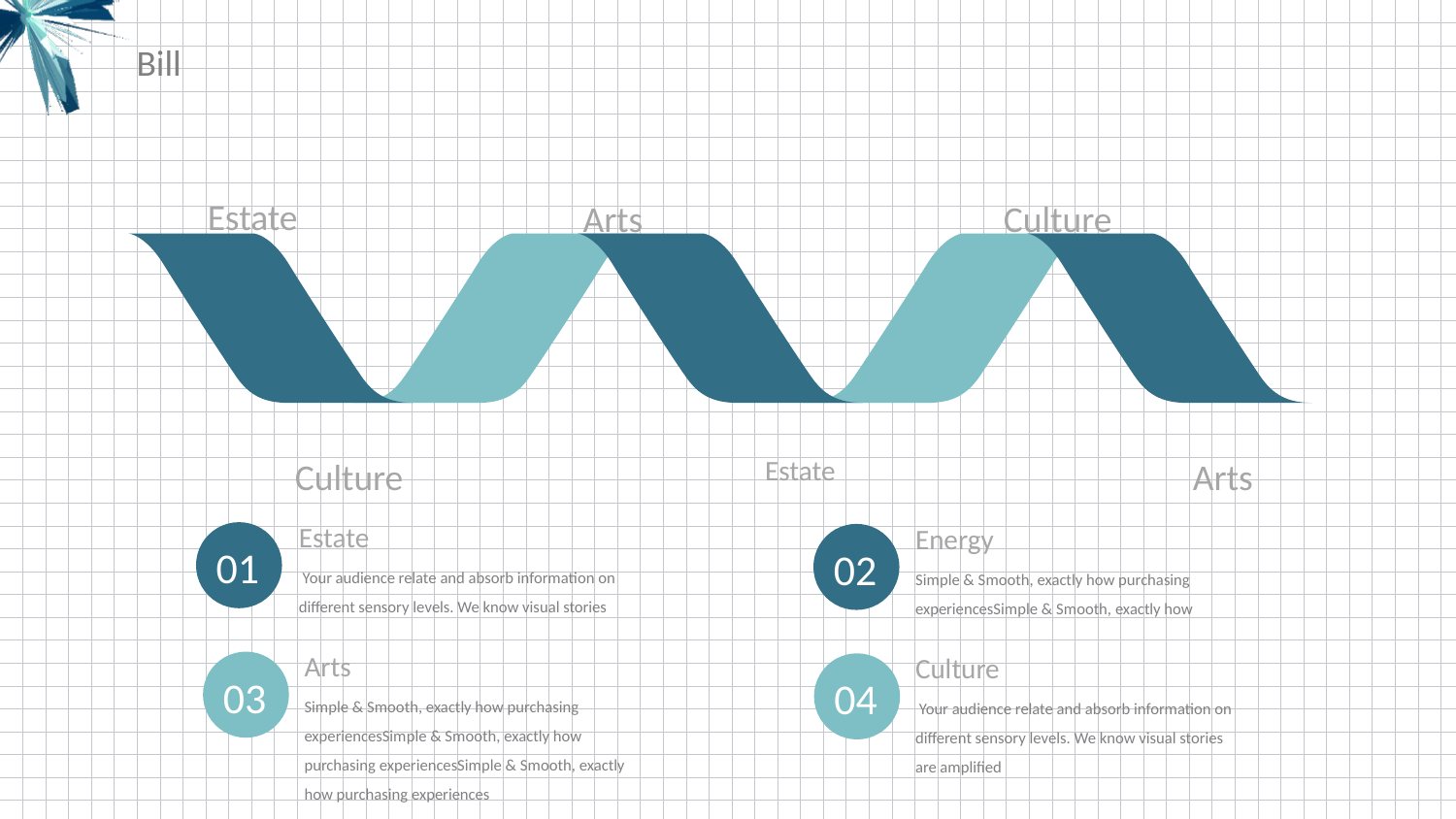

Bill
Estate
Arts
Culture

Estate
Arts
Culture
Estate
Energy

01
02
 Your audience relate and absorb information on different sensory levels. We know visual stories
Simple & Smooth, exactly how purchasing experiencesSimple & Smooth, exactly how
Arts
Culture

03
04
Simple & Smooth, exactly how purchasing experiencesSimple & Smooth, exactly how purchasing experiencesSimple & Smooth, exactly how purchasing experiences
 Your audience relate and absorb information on different sensory levels. We know visual stories are amplified